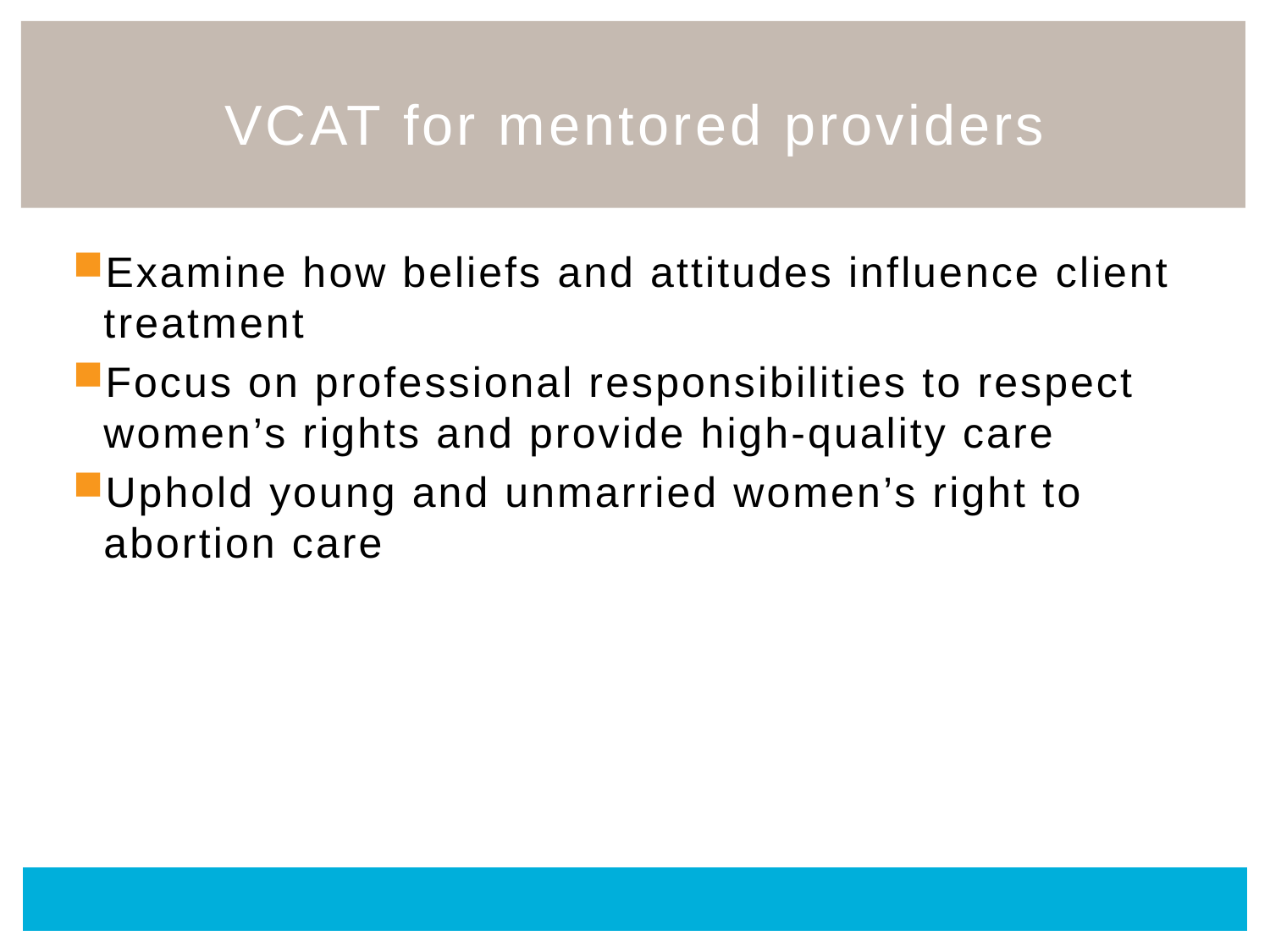

# VCAT for mentored providers
Examine how beliefs and attitudes influence client treatment
Focus on professional responsibilities to respect women’s rights and provide high-quality care
Uphold young and unmarried women’s right to abortion care